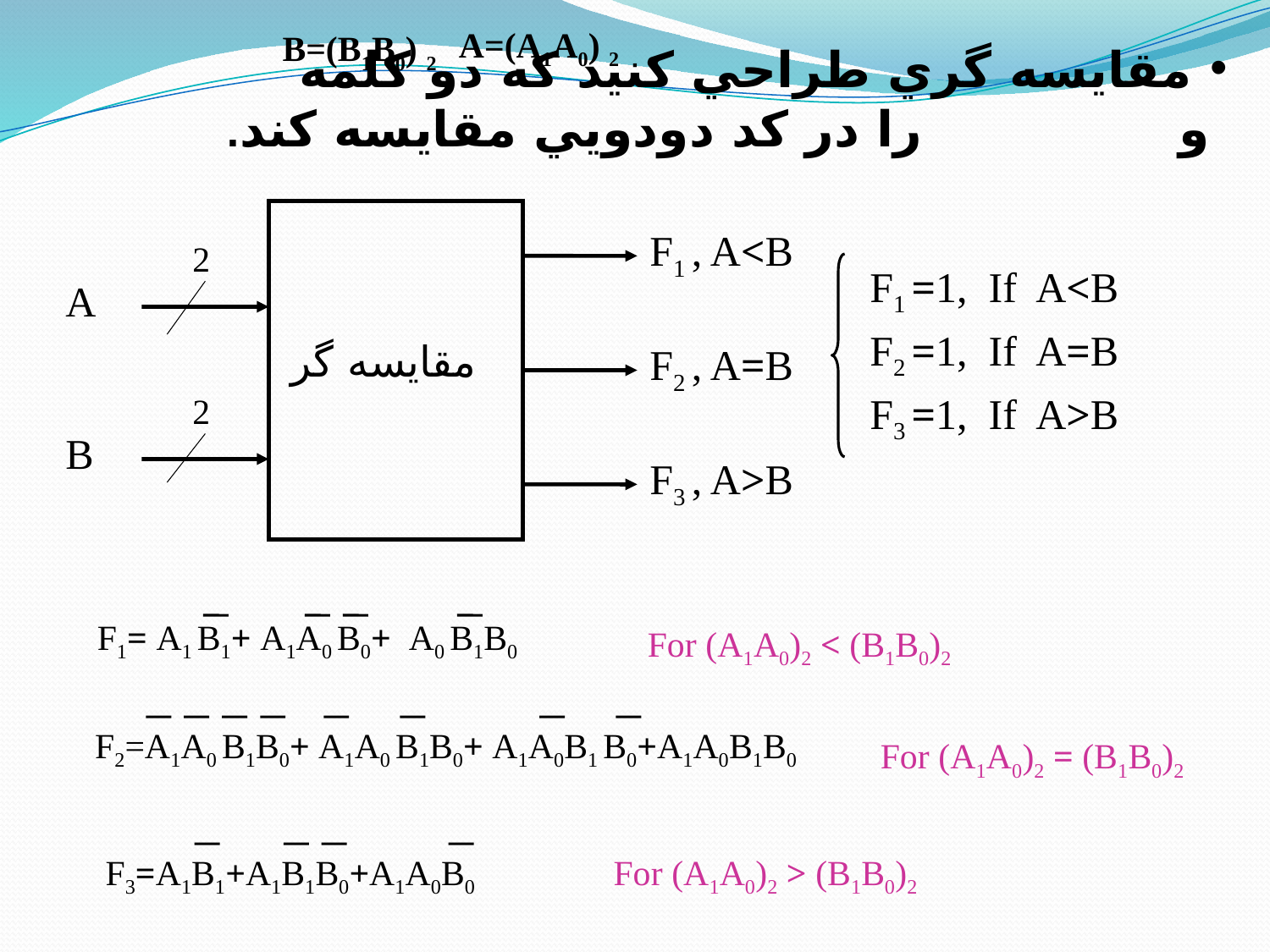

A=(A1A0) 2
 B=(B1B0) 2
 مقايسه گري طراحي كنيد كه دو كلمه               و               را در كد دودويي مقايسه كند.

F1 , A<B
2

F1 =1,  If  A<B

A

F2 =1,  If  A=B
 مقايسه گر
F2 , A=B

F3 =1,  If  A>B
2
B

F3 , A>B

F1= A1 B1+ A1A0 B0+  A0 B1B0

For (A1A0)2 < (B1B0)2
F2=A1A0 B1B0+ A1A0 B1B0+ A1A0B1 B0+A1A0B1B0

For (A1A0)2 = (B1B0)2
F3=A1B1+A1B1B0+A1A0B0

For (A1A0)2 > (B1B0)2